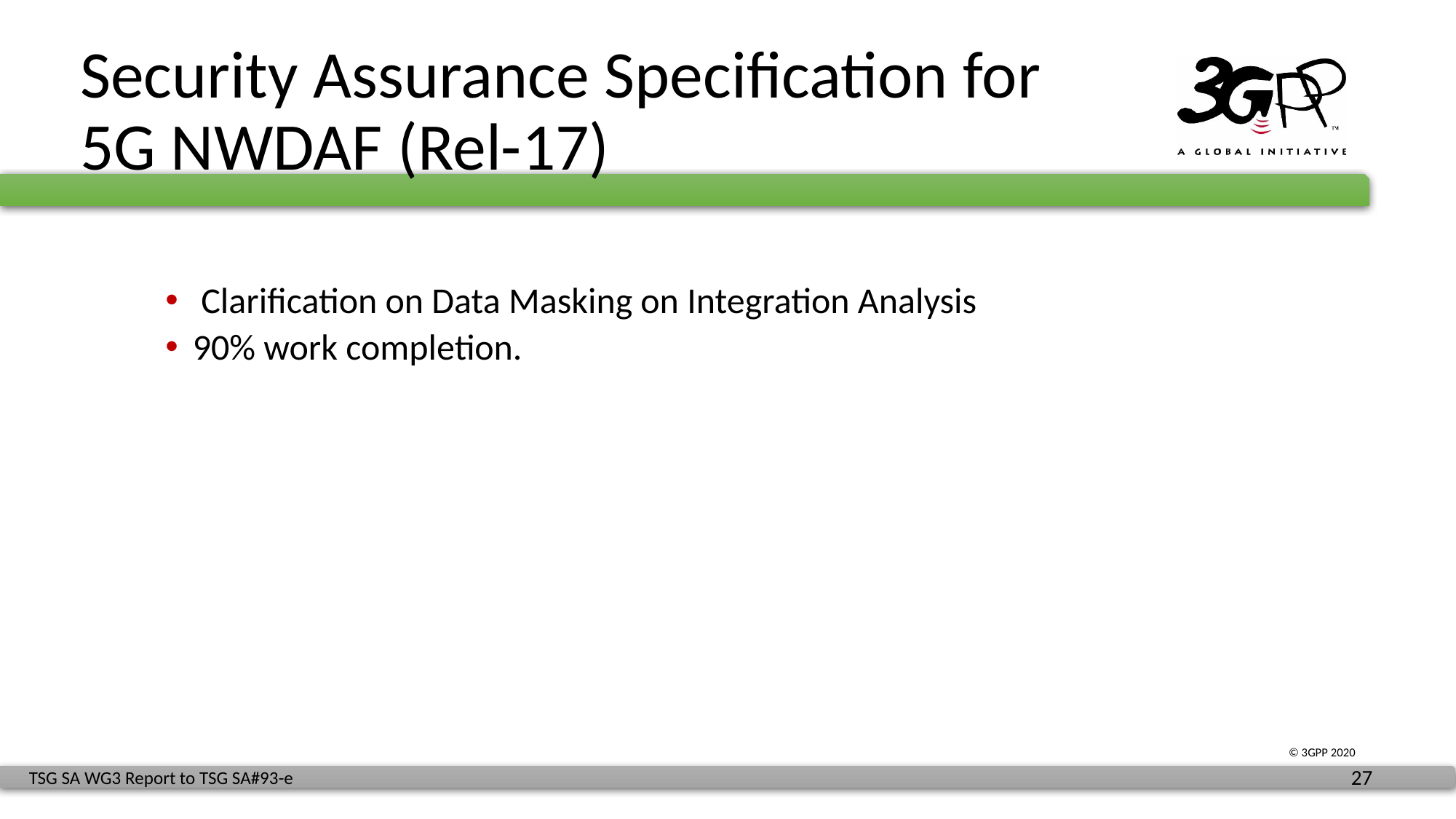

# Security Assurance Specification for 5G NWDAF (Rel-17)

 Clarification on Data Masking on Integration Analysis
90% work completion.